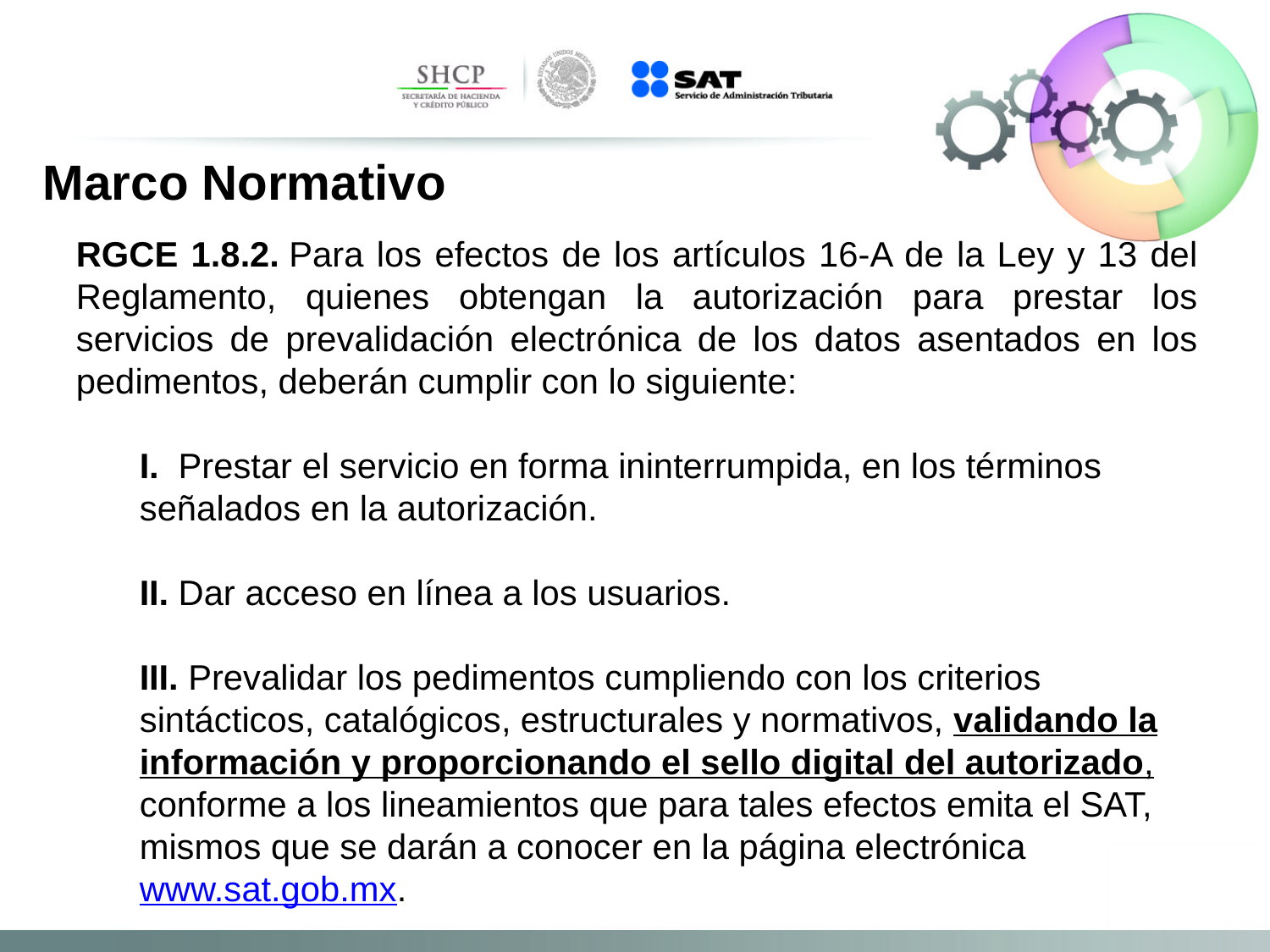

Marco Normativo
RGCE 1.8.2. Para los efectos de los artículos 16-A de la Ley y 13 del Reglamento, quienes obtengan la autorización para prestar los servicios de prevalidación electrónica de los datos asentados en los pedimentos, deberán cumplir con lo siguiente:

I.  Prestar el servicio en forma ininterrumpida, en los términos señalados en la autorización.

II. Dar acceso en línea a los usuarios.

III. Prevalidar los pedimentos cumpliendo con los criterios sintácticos, catalógicos, estructurales y normativos, validando la información y proporcionando el sello digital del autorizado, conforme a los lineamientos que para tales efectos emita el SAT, mismos que se darán a conocer en la página electrónica www.sat.gob.mx.